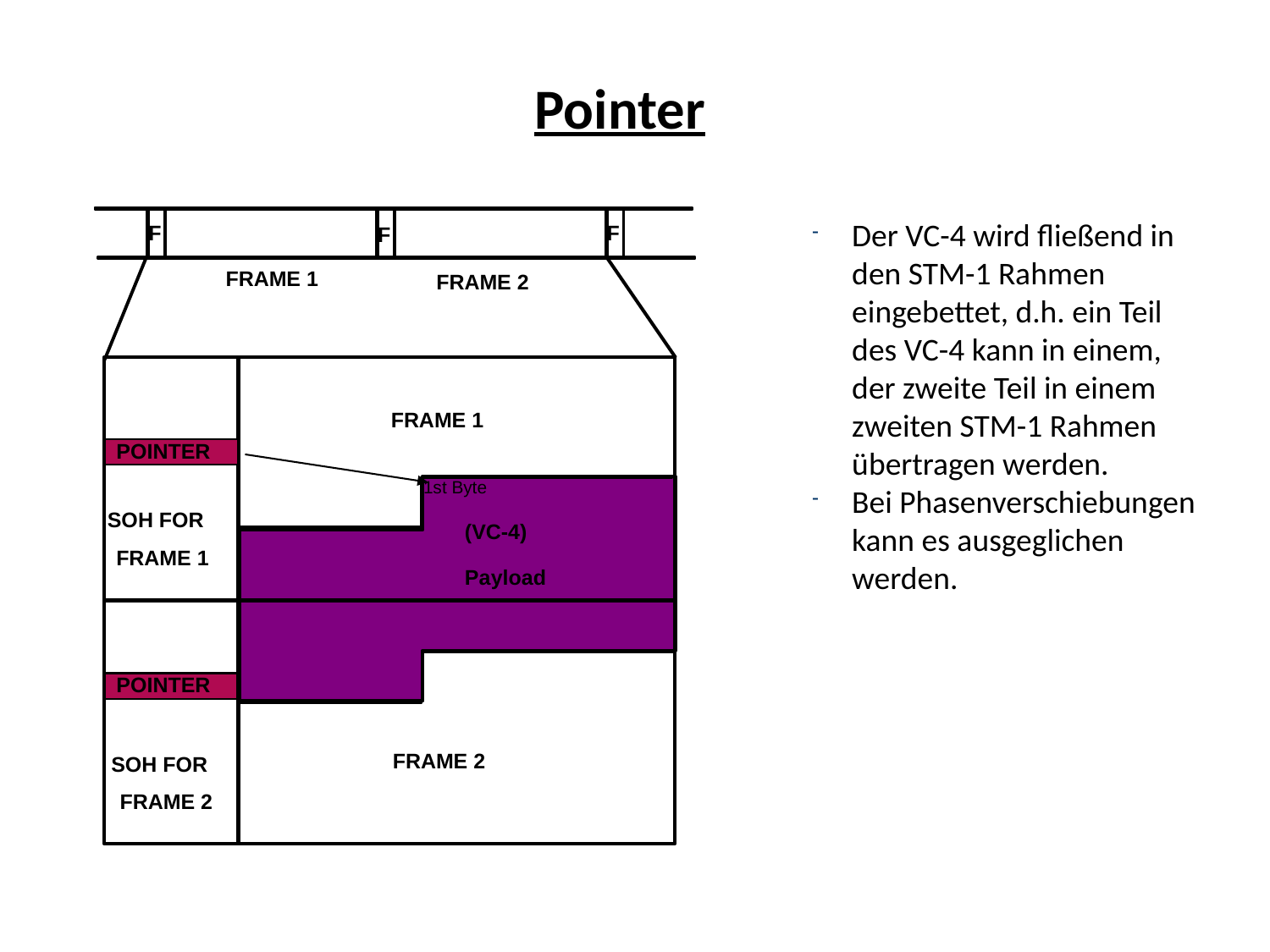

Pointer

Der VC-4 wird fließend in den STM-1 Rahmen eingebettet, d.h. ein Teil des VC-4 kann in einem, der zweite Teil in einem zweiten STM-1 Rahmen übertragen werden.
Bei Phasenverschiebungen kann es ausgeglichen werden.

F
F
F

FRAME 1
FRAME 2

FRAME 1
POINTER

1st Byte

SOH FOR
(VC-4)

Payload

FRAME 1

POINTER

FRAME 2
SOH FOR
FRAME 2